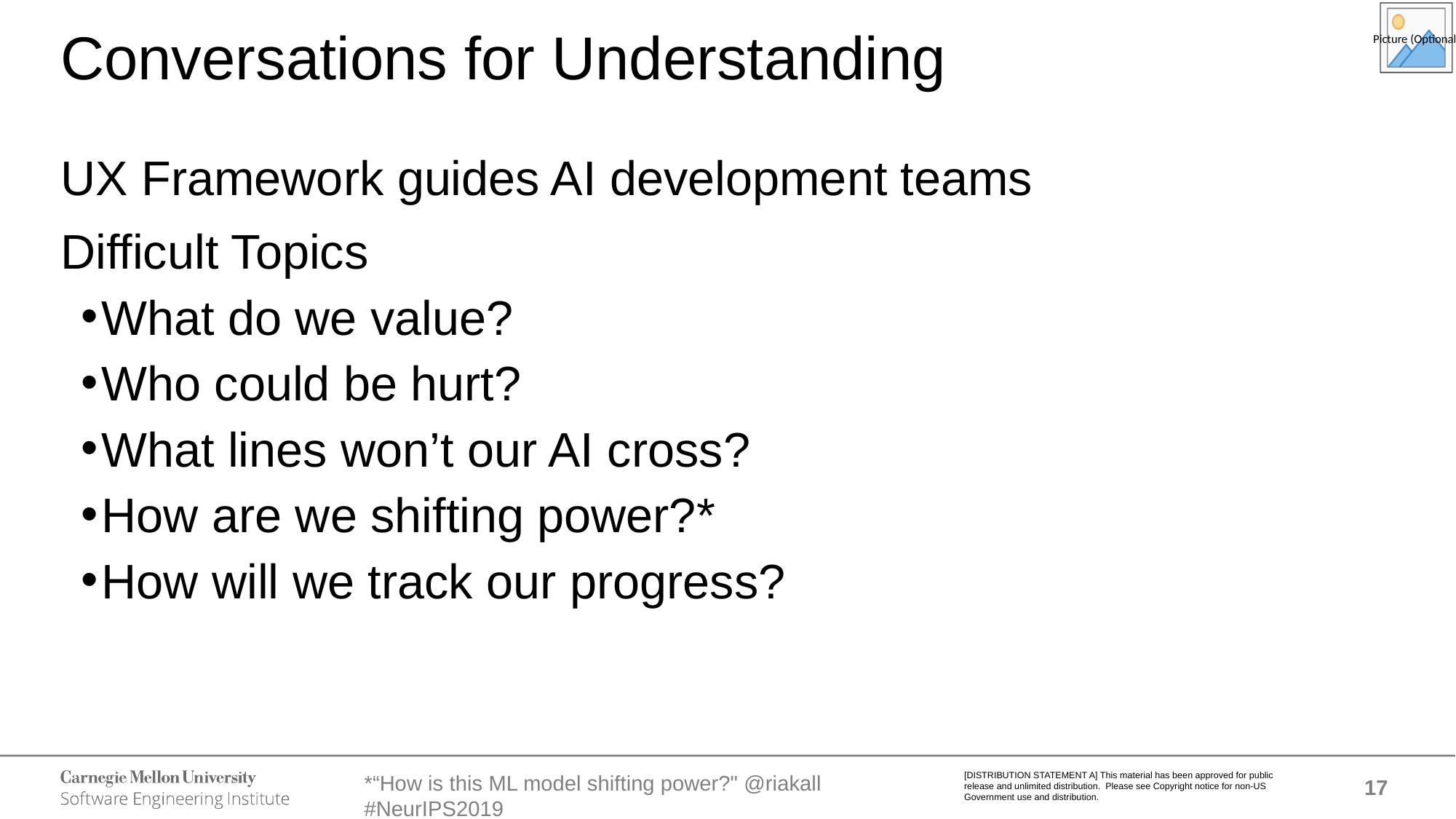

# Conversations for Understanding
UX Framework guides AI development teams
Difficult Topics
What do we value?
Who could be hurt?
What lines won’t our AI cross?
How are we shifting power?*
How will we track our progress?

*“How is this ML model shifting power?" @riakall #NeurIPS2019